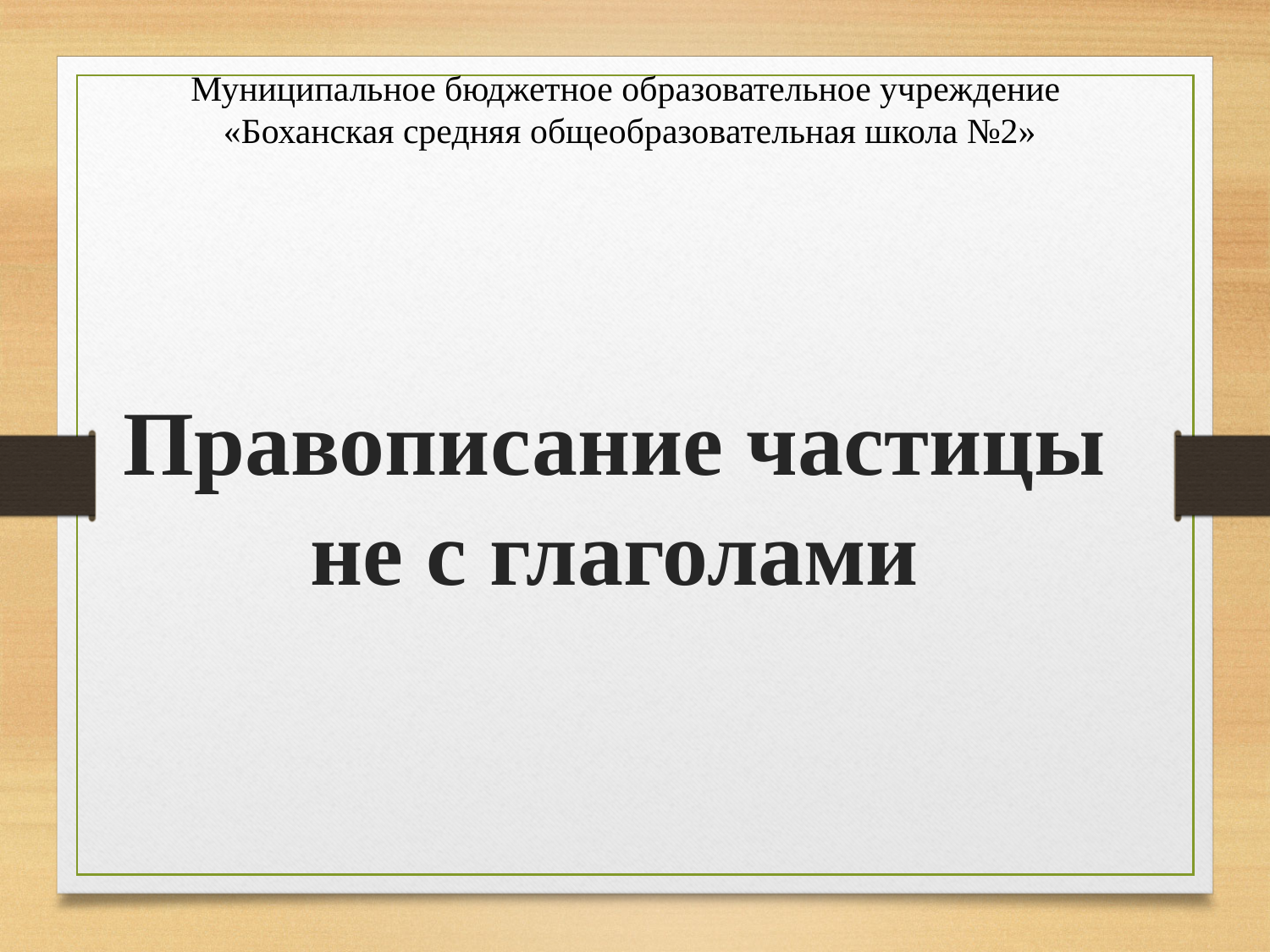

Муниципальное бюджетное образовательное учреждение
 «Боханская средняя общеобразовательная школа №2»
Правописание частицы не с глаголами